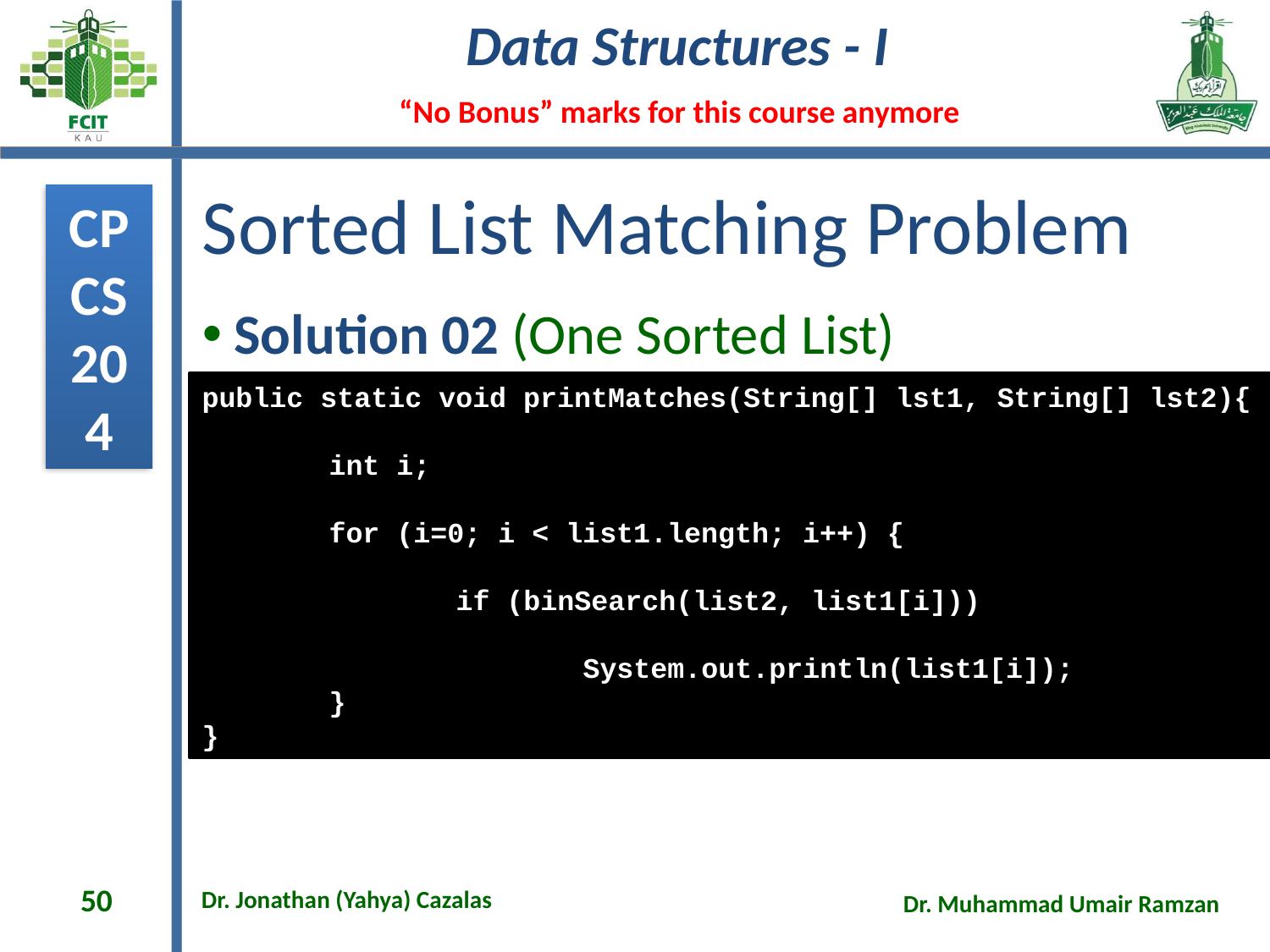

# Sorted List Matching Problem
Solution 02 (One Sorted List)
public static void printMatches(String[] lst1, String[] lst2){

	int i;

	for (i=0; i < list1.length; i++) {

		if (binSearch(list2, list1[i]))

			System.out.println(list1[i]);
	}
}
50